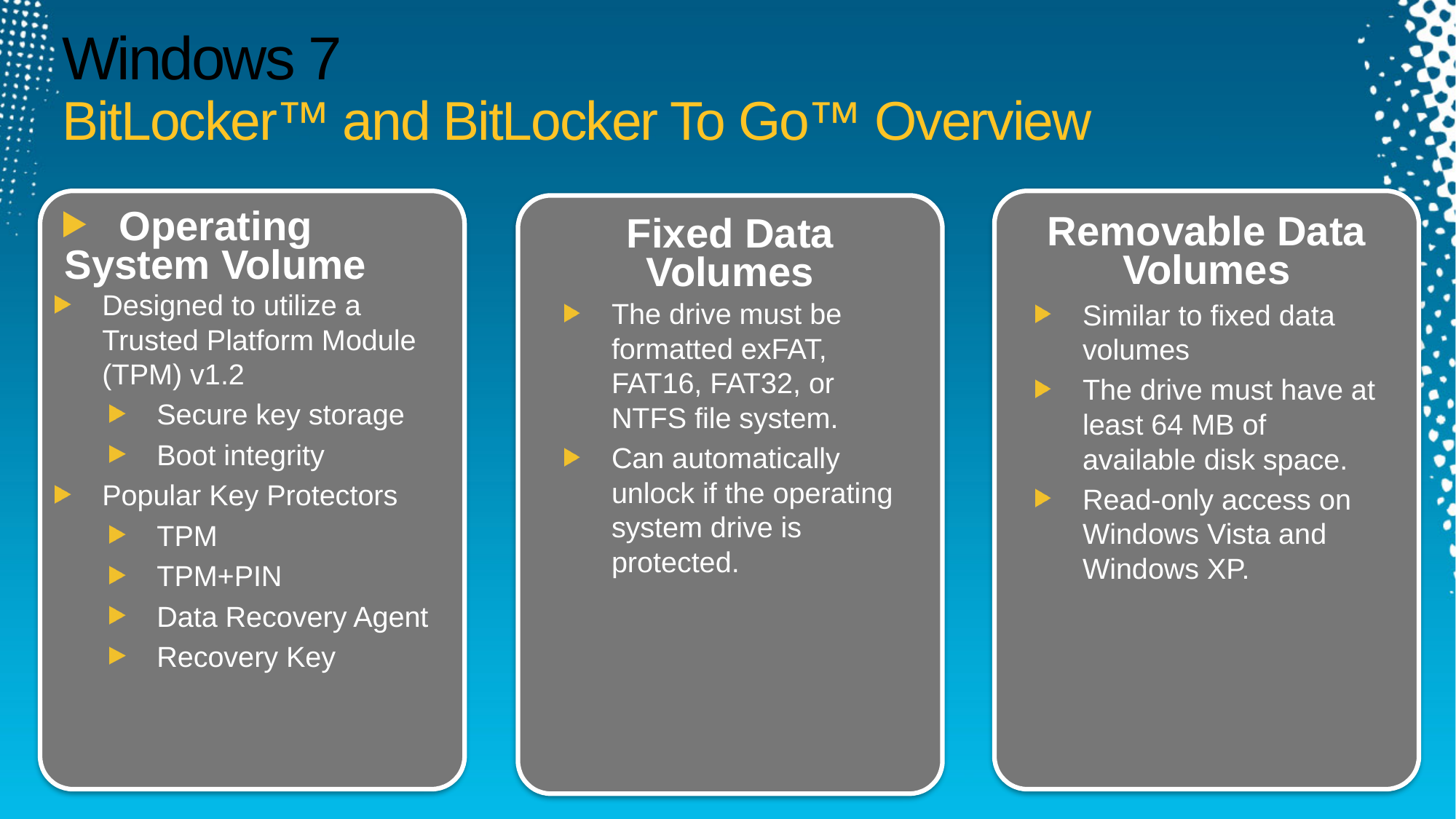

# Windows 7 BitLocker™ and BitLocker To Go™ Overview

Removable Data Volumes
Operating System Volume
Fixed Data Volumes
Designed to utilize a Trusted Platform Module (TPM) v1.2
Secure key storage
Boot integrity
Popular Key Protectors
TPM
TPM+PIN
Data Recovery Agent
Recovery Key
The drive must be formatted exFAT, FAT16, FAT32, or NTFS file system.
Can automatically unlock if the operating system drive is protected.
Similar to fixed data volumes
The drive must have at least 64 MB of available disk space.
Read-only access on Windows Vista and Windows XP.